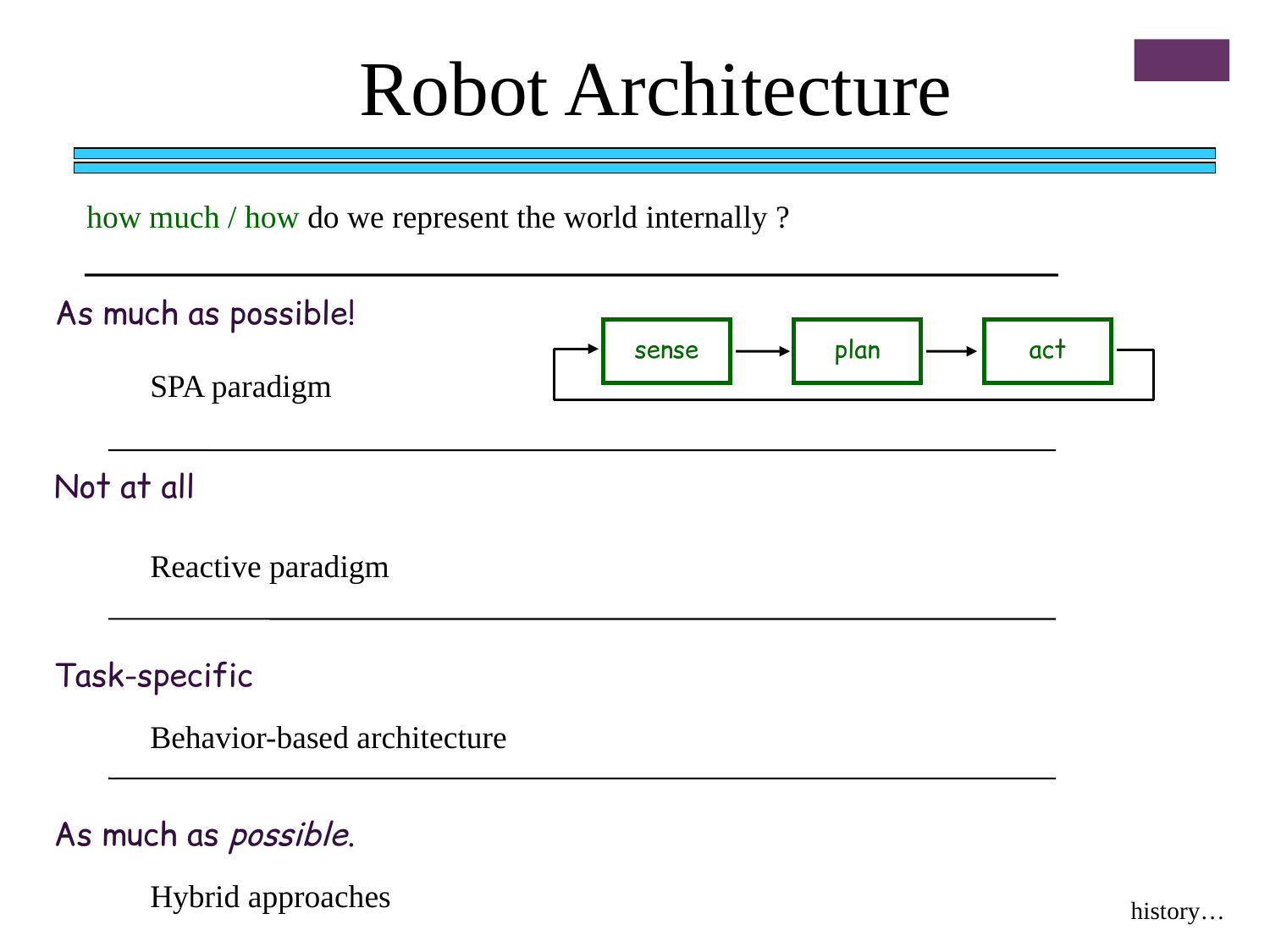

Robot Architecture

how much / how do we represent the world internally ?
As much as possible!

sense

plan

act

SPA paradigm
Not at all

Reactive paradigm

Task-specific
Behavior-based architecture

As much as possible.
Hybrid approaches
history…